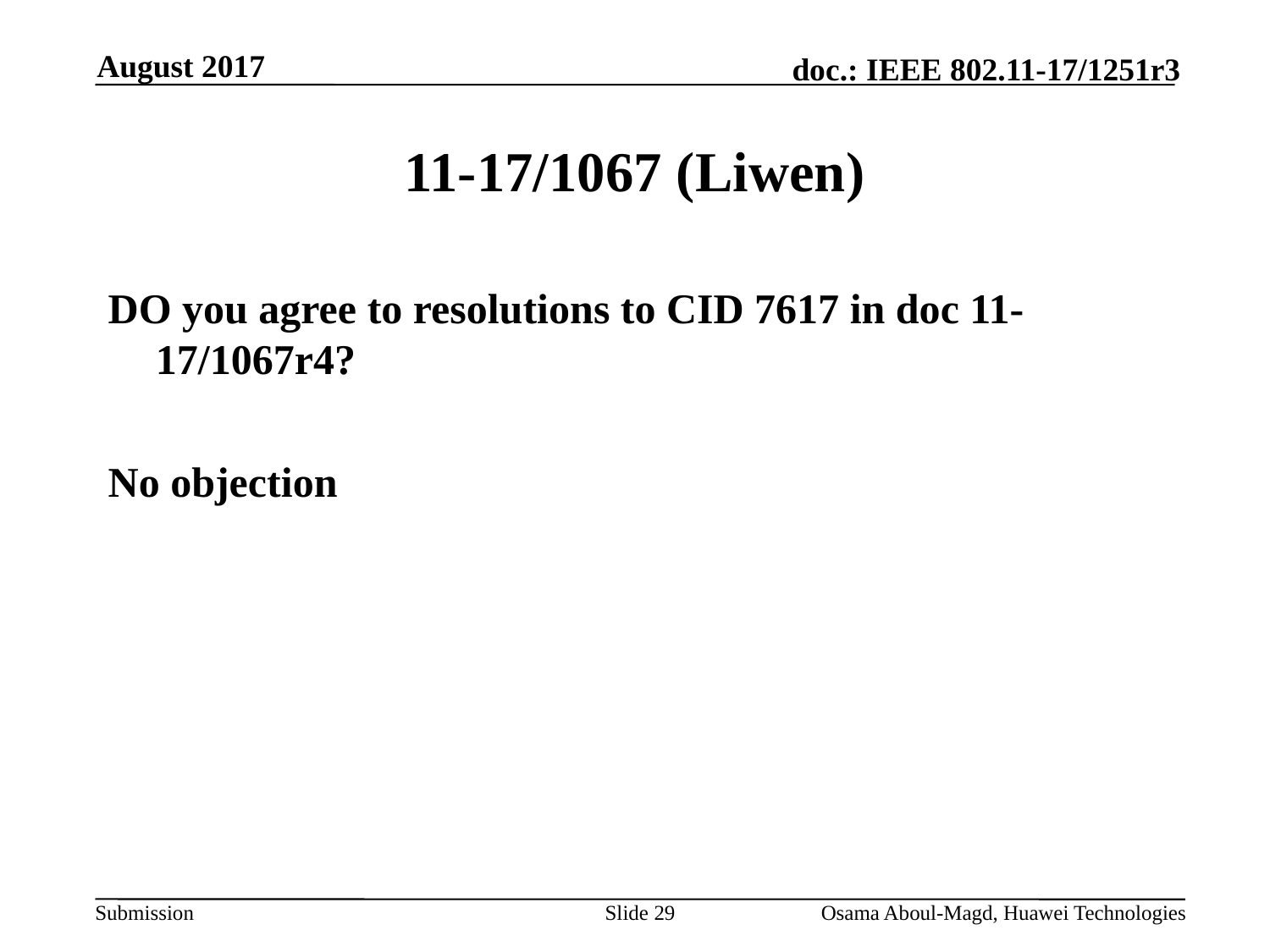

August 2017
# 11-17/1067 (Liwen)
DO you agree to resolutions to CID 7617 in doc 11-17/1067r4?

No objection

Slide 29
Osama Aboul-Magd, Huawei Technologies